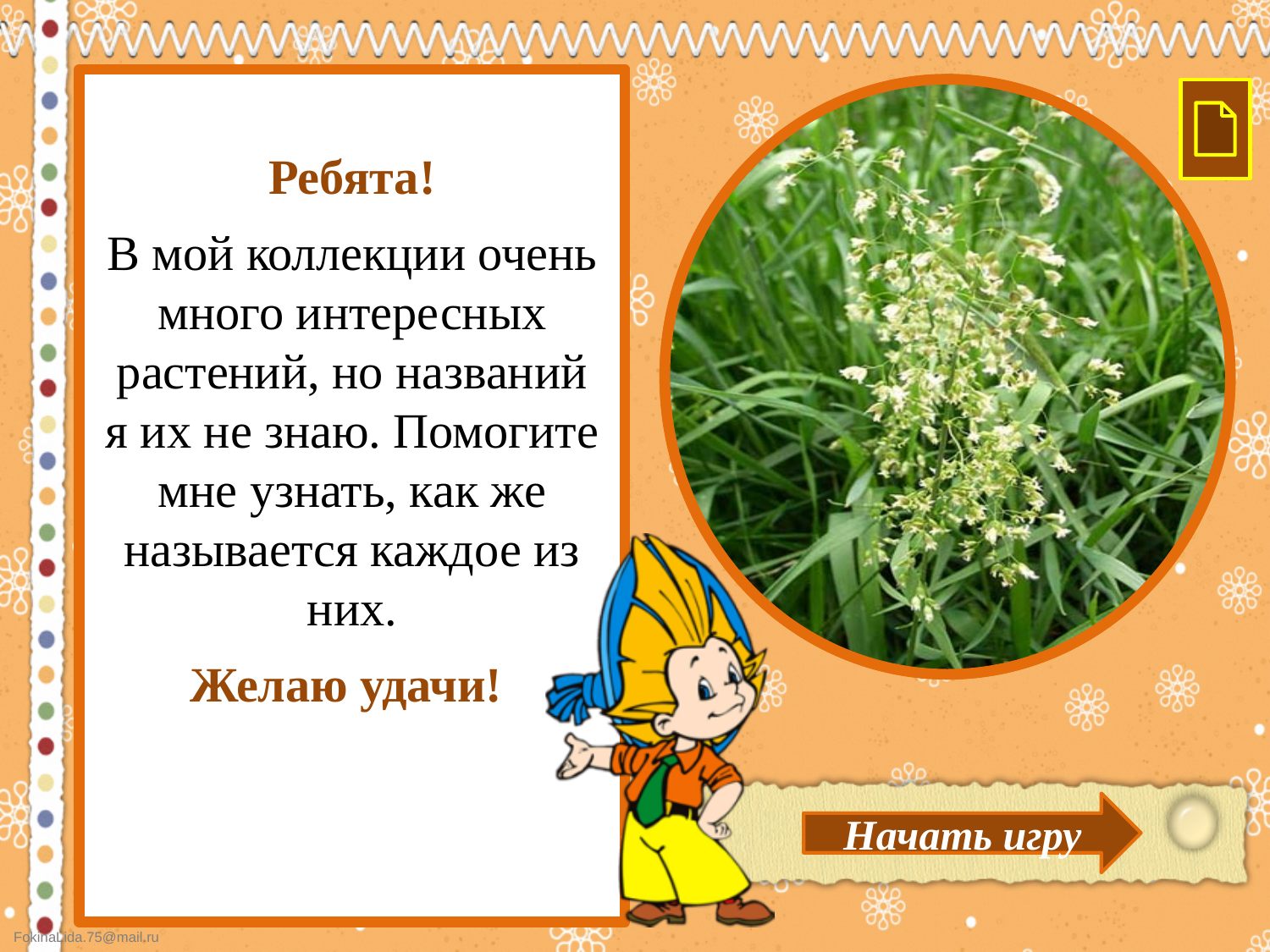

Ребята!

В мой коллекции очень много интересных растений, но названий я их не знаю. Помогите мне узнать, как же называется каждое из них.

Желаю удачи!
Начать игру